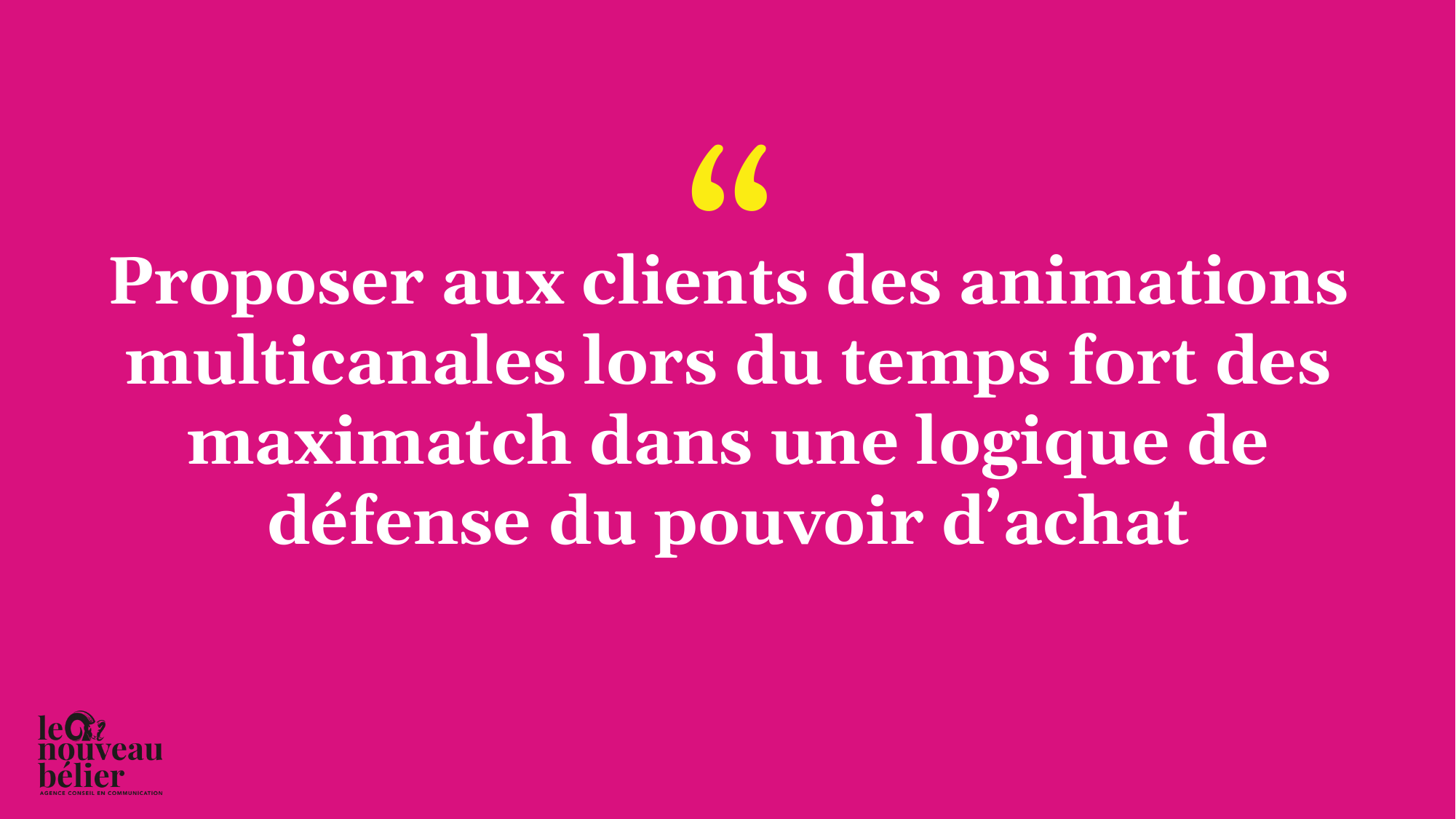

# Proposer aux clients des animations multicanales lors du temps fort des maximatch dans une logique de défense du pouvoir d’achat